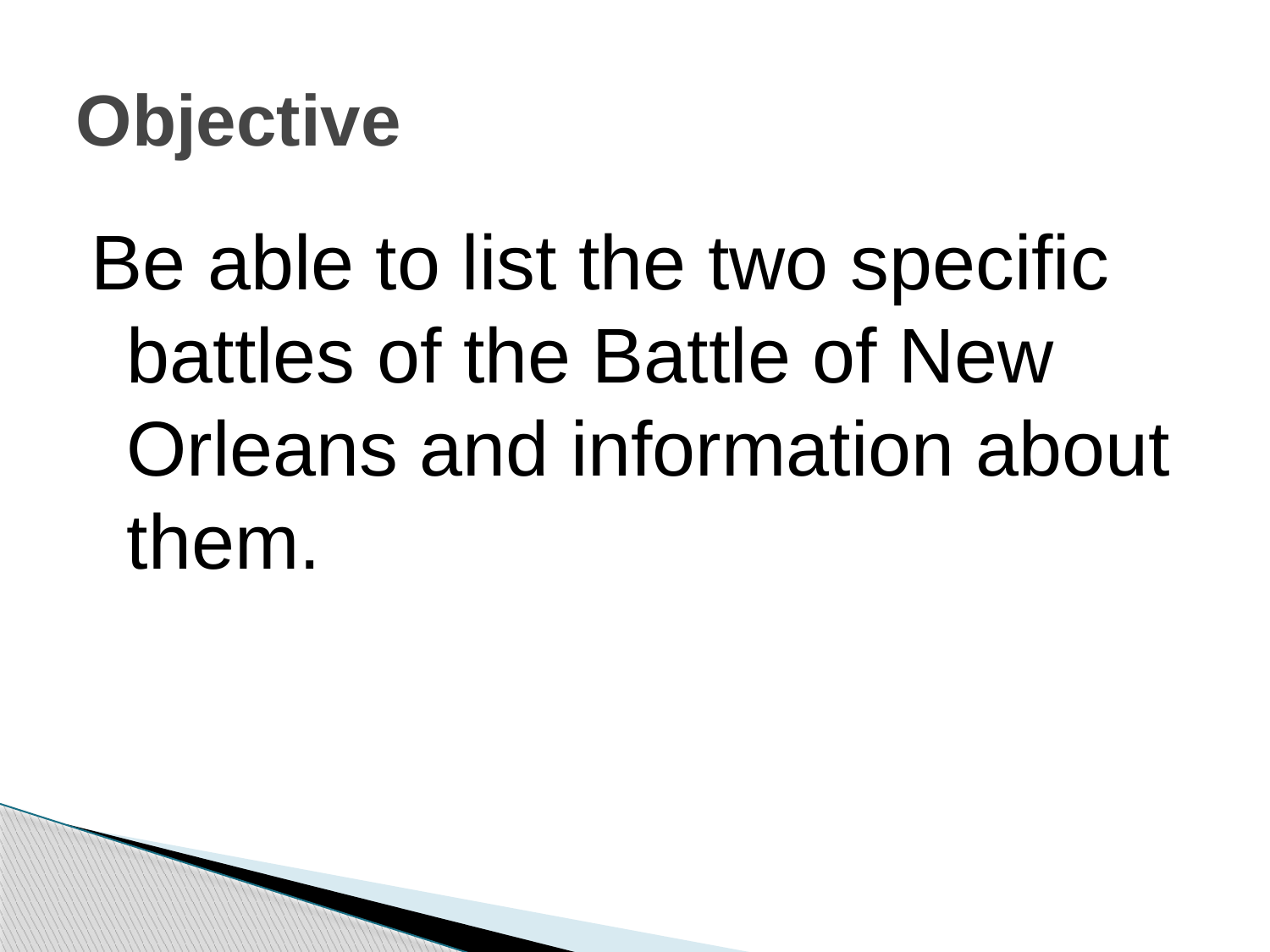

# Objective
Be able to list the two specific battles of the Battle of New Orleans and information about them.